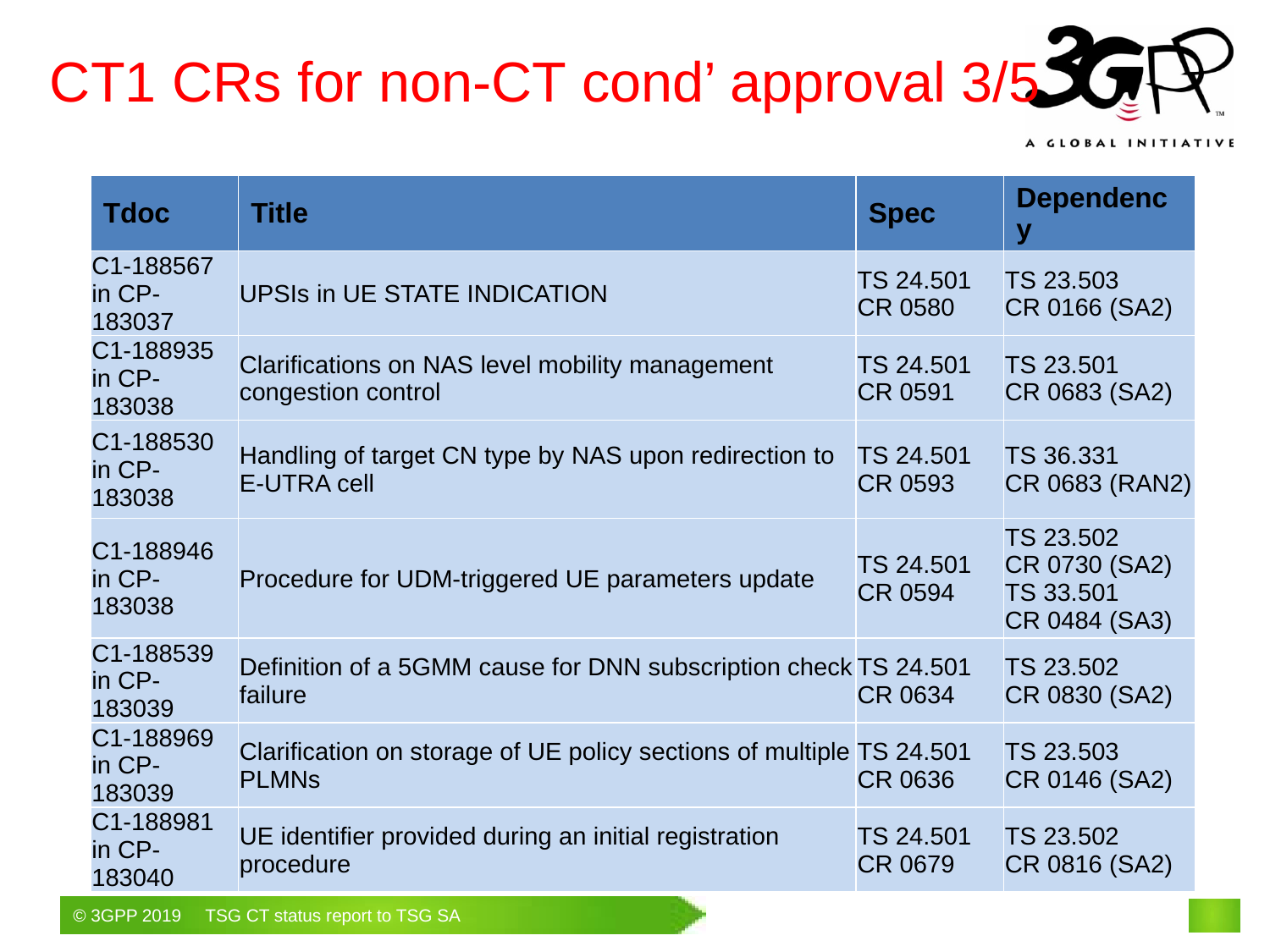

# CT1 CRs for non-CT cond’ approval 3/5

| Tdoc | Title | Spec | Dependency |
| --- | --- | --- | --- |
| C1-188567 in CP-183037 | UPSIs in UE STATE INDICATION | TS 24.501 CR 0580 | TS 23.503 CR 0166 (SA2) |
| C1-188935 in CP-183038 | Clarifications on NAS level mobility management congestion control | TS 24.501 CR 0591 | TS 23.501 CR 0683 (SA2) |
| C1-188530 in CP-183038 | Handling of target CN type by NAS upon redirection to E-UTRA cell | TS 24.501 CR 0593 | TS 36.331 CR 0683 (RAN2) |
| C1-188946 in CP-183038 | Procedure for UDM-triggered UE parameters update | TS 24.501 CR 0594 | TS 23.502 CR 0730 (SA2) TS 33.501 CR 0484 (SA3) |
| C1-188539 in CP-183039 | Definition of a 5GMM cause for DNN subscription check failure | TS 24.501 CR 0634 | TS 23.502 CR 0830 (SA2) |
| C1-188969 in CP-183039 | Clarification on storage of UE policy sections of multiple PLMNs | TS 24.501 CR 0636 | TS 23.503 CR 0146 (SA2) |
| C1-188981 in CP-183040 | UE identifier provided during an initial registration procedure | TS 24.501 CR 0679 | TS 23.502 CR 0816 (SA2) |